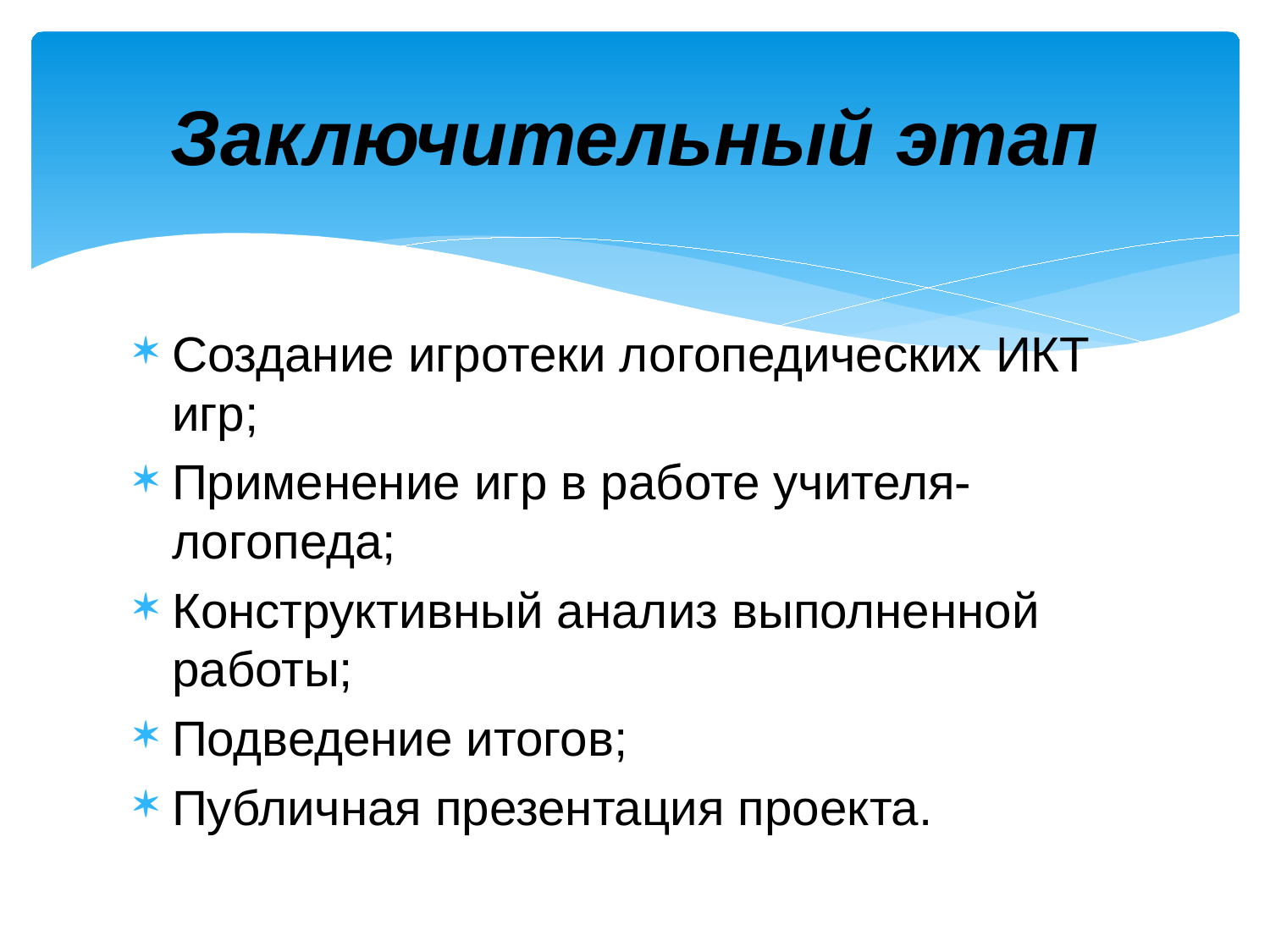

# Заключительный этап
Создание игротеки логопедических ИКТ игр;
Применение игр в работе учителя-логопеда;
Конструктивный анализ выполненной работы;
Подведение итогов;
Публичная презентация проекта.